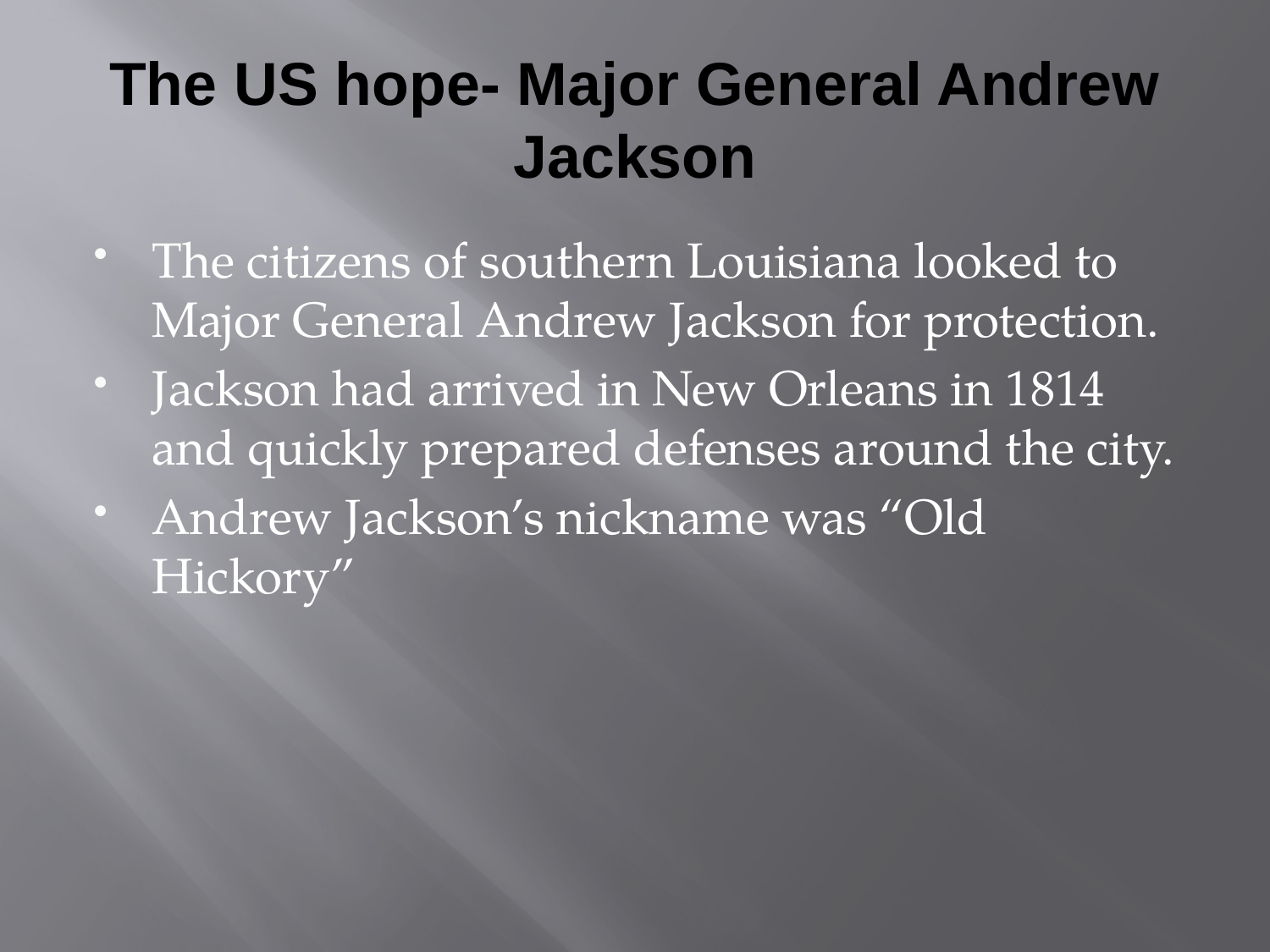

# The US hope- Major General Andrew Jackson
The citizens of southern Louisiana looked to Major General Andrew Jackson for protection.
Jackson had arrived in New Orleans in 1814 and quickly prepared defenses around the city.
Andrew Jackson’s nickname was “Old Hickory”